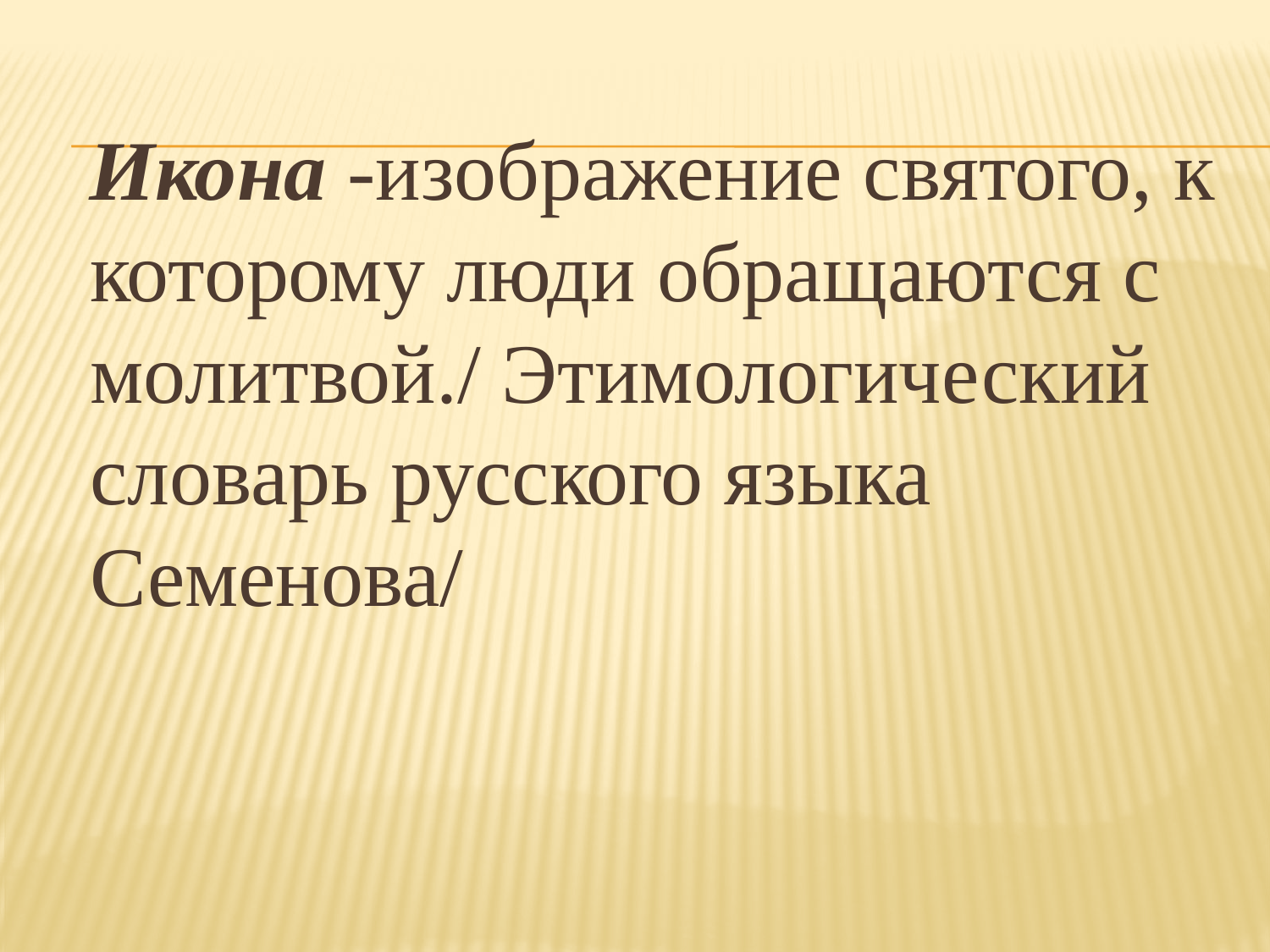

Икона -изображение святого, к которому люди обращаются с молитвой./ Этимологический словарь русского языка Семенова/